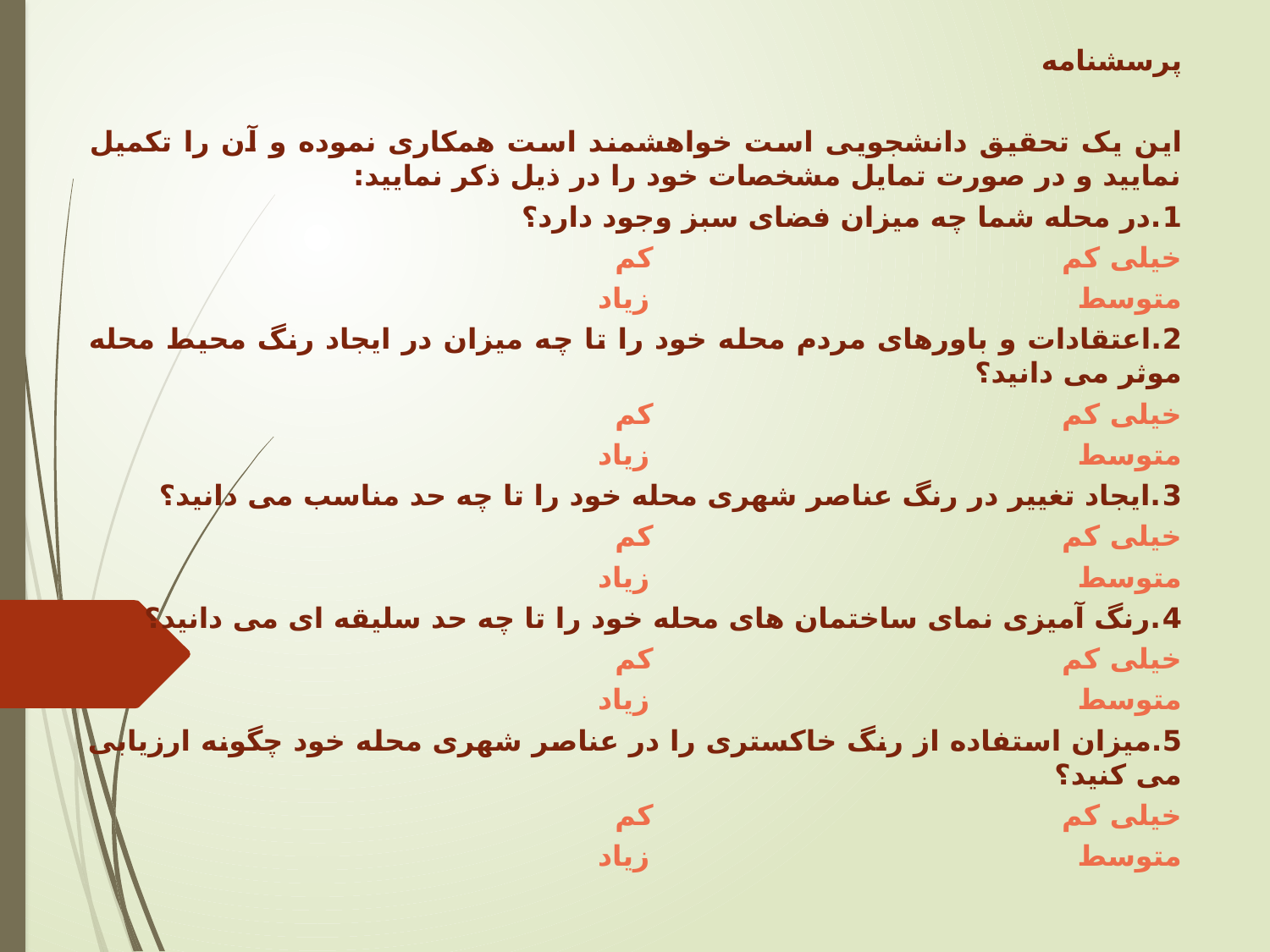

پرسشنامه

این یک تحقیق دانشجویی است خواهشمند است همکاری نموده و آن را تکمیل نمایید و در صورت تمایل مشخصات خود را در ذیل ذکر نمایید:
1.در محله شما چه میزان فضای سبز وجود دارد؟
خیلی کم                                          کم
متوسط                                            زیاد
2.اعتقادات و باورهای مردم محله خود را تا چه میزان در ایجاد رنگ محیط محله موثر می دانید؟
خیلی کم                                          کم
متوسط                                            زیاد
3.ایجاد تغییر در رنگ عناصر شهری محله خود را تا چه حد مناسب می دانید؟
خیلی کم                                          کم
متوسط                                            زیاد
4.رنگ آمیزی نمای ساختمان های محله خود را تا چه حد سلیقه ای می دانید؟
خیلی کم                                          کم
متوسط                                            زیاد
5.میزان استفاده از رنگ خاکستری را در عناصر شهری محله خود چگونه ارزیابی می کنید؟
خیلی کم                                          کم
متوسط                                            زیاد